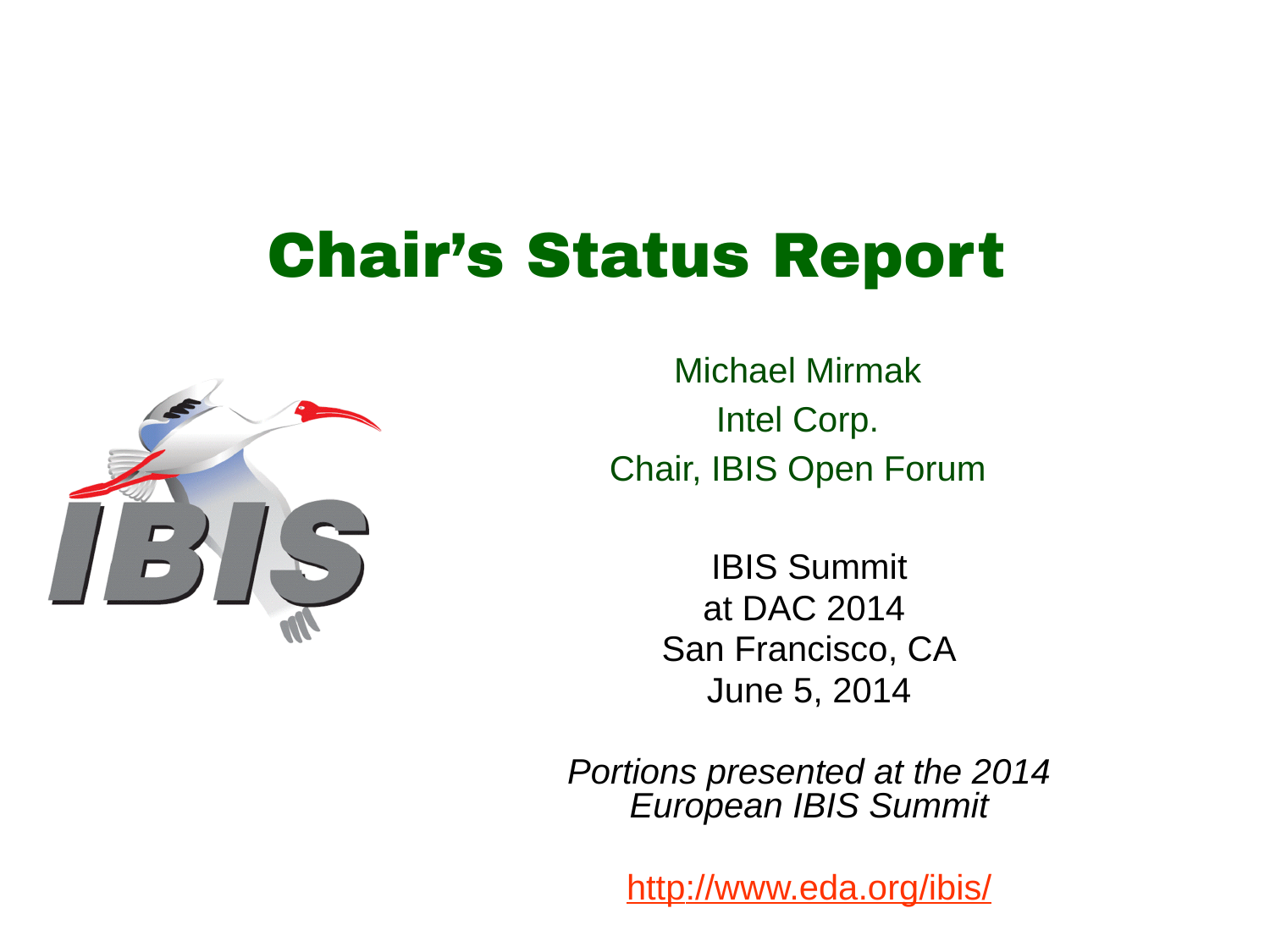

# Chair’s Status Report
Michael Mirmak
Intel Corp.
Chair, IBIS Open Forum

IBIS Summit
at DAC 2014
San Francisco, CA
June 5, 2014

Portions presented at the 2014 European IBIS Summit

http://www.eda.org/ibis/